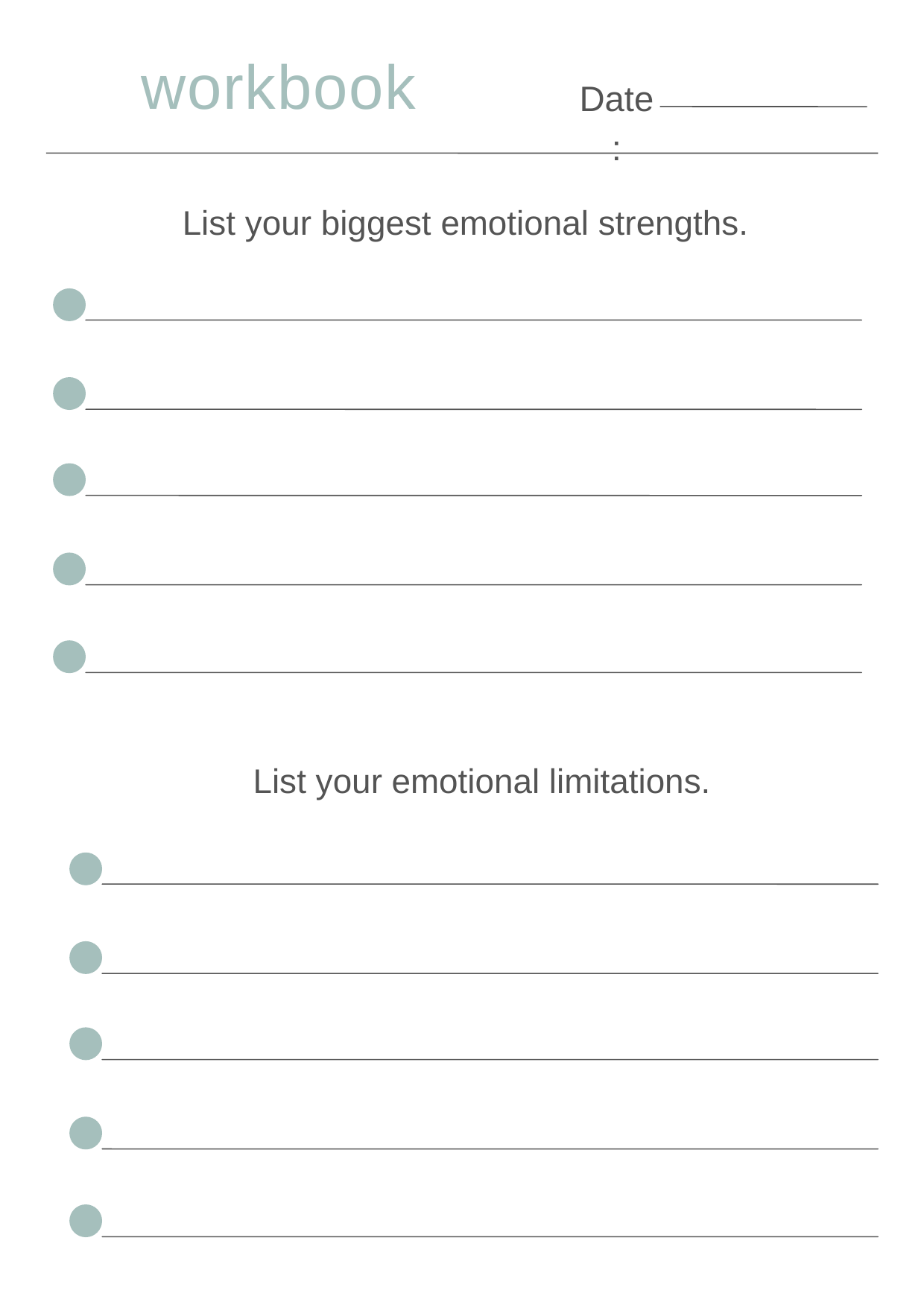

workbook
Date:

List your biggest emotional strengths.

List your emotional limitations.